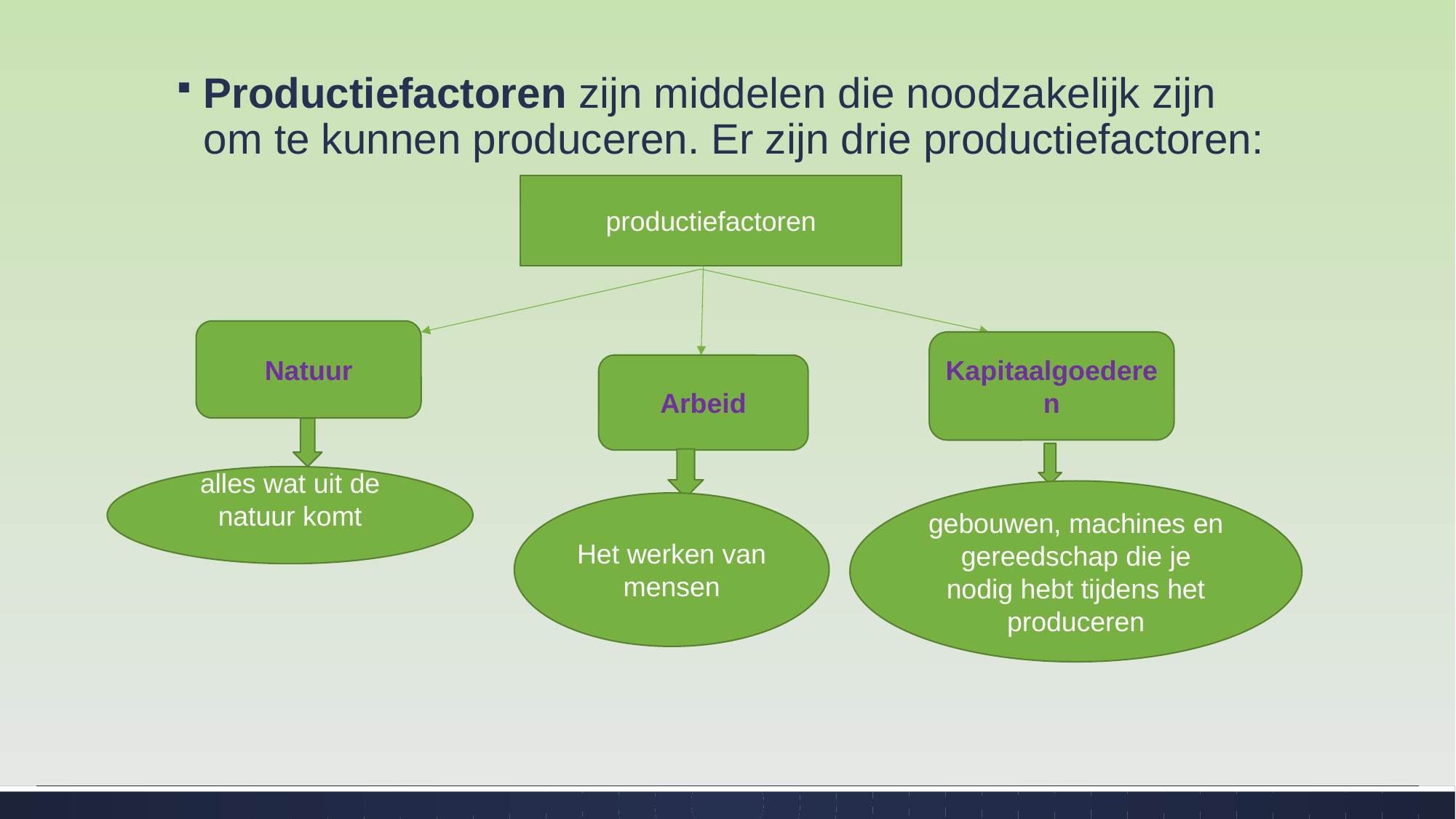

Productiefactoren zijn middelen die noodzakelijk zijn om te kunnen produceren. Er zijn drie productiefactoren:

productiefactoren
Natuur
Kapitaalgoederen
Arbeid

alles wat uit de natuur komt

gebouwen, machines en gereedschap die je nodig hebt tijdens het produceren
Het werken van mensen